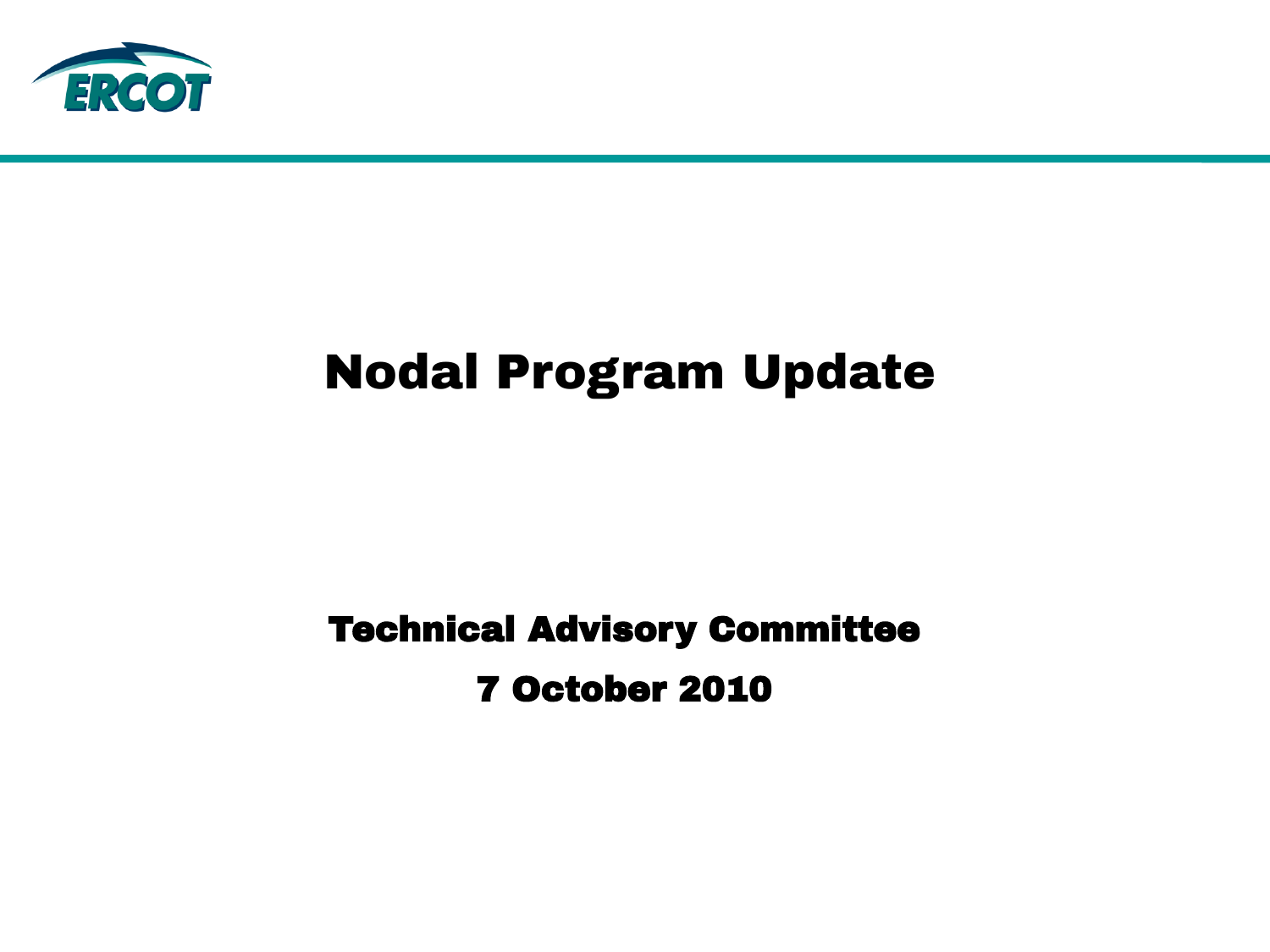

# Nodal Program Update

Technical Advisory Committee
7 October 2010